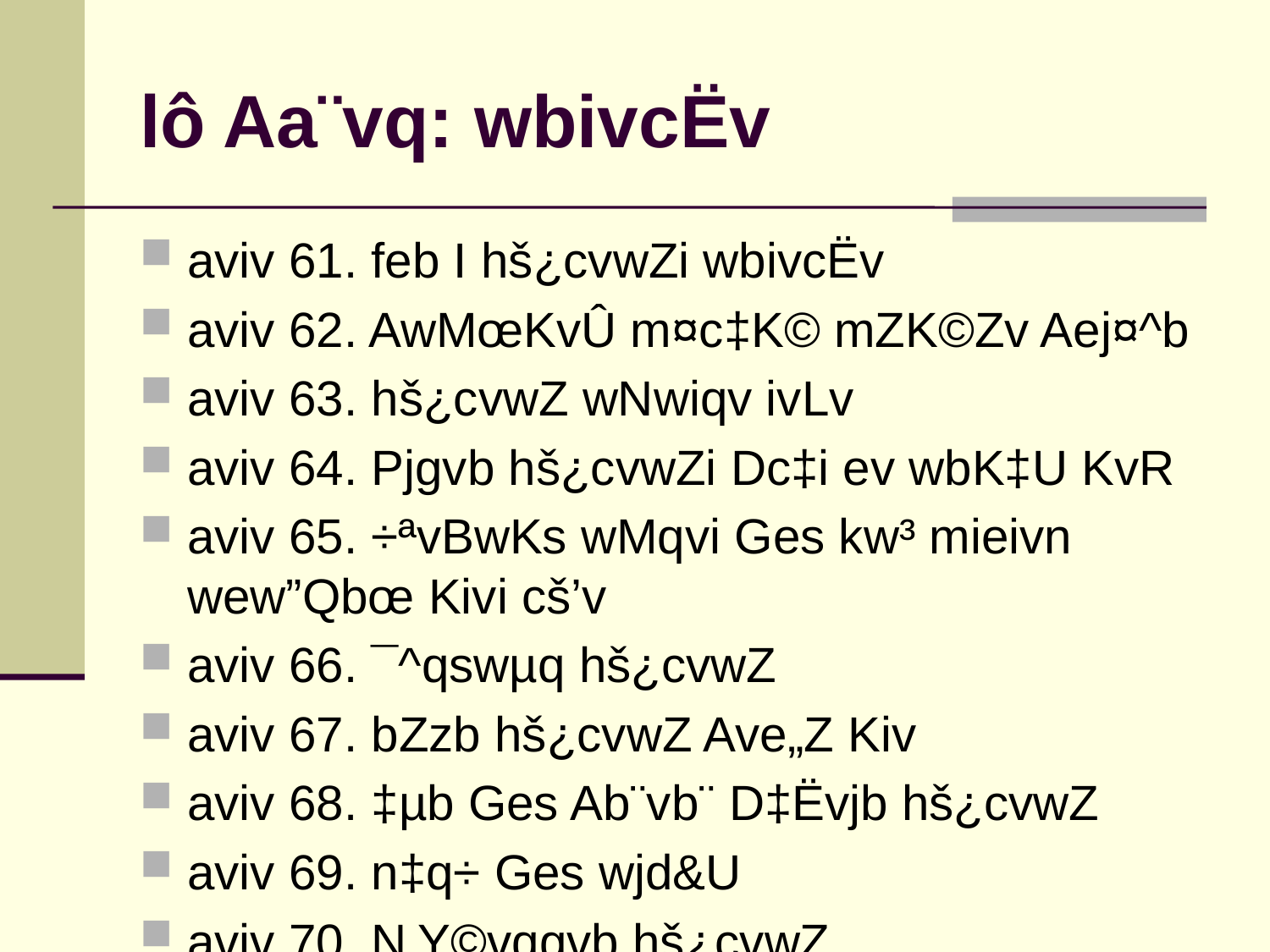

# lô Aa¨vq: wbivcËv
aviv 61. feb I hš¿cvwZi wbivcËv
aviv 62. AwMœKvÛ m¤c‡K© mZK©Zv Aej¤^b
aviv 63. hš¿cvwZ wNwiqv ivLv
aviv 64. Pjgvb hš¿cvwZi Dc‡i ev wbK‡U KvR
aviv 65. ÷ªvBwKs wMqvi Ges kw³ mieivn wew”Qbœ Kivi cš’v
aviv 66. ¯^qswµq hš¿cvwZ
aviv 67. bZzb hš¿cvwZ Ave„Z Kiv
aviv 68. ‡µb Ges Ab¨vb¨ D‡Ëvjb hš¿cvwZ
aviv 69. n‡q÷ Ges wjd&U
aviv 70. N‚Y©vqgvb hš¿cvwZ